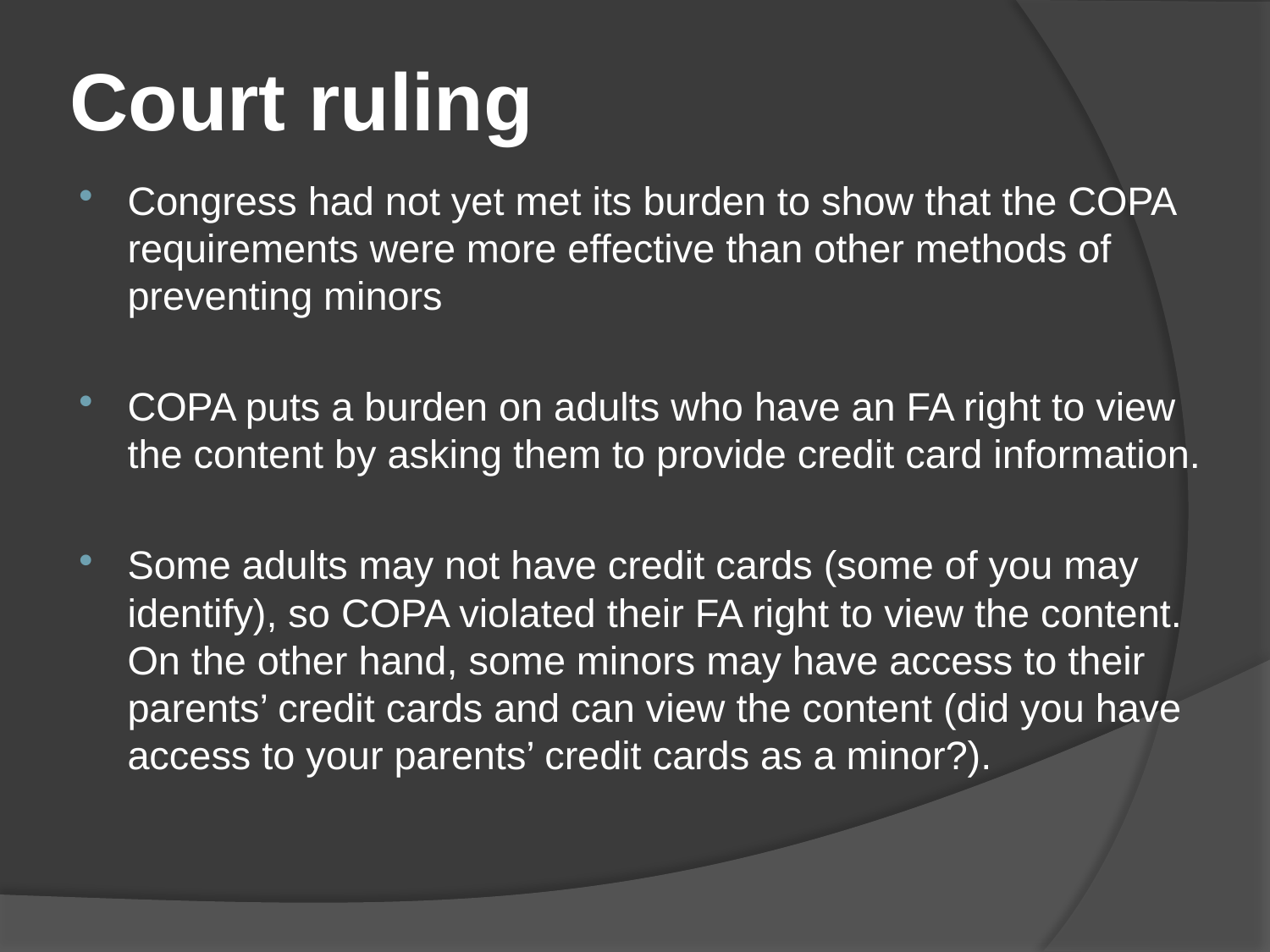

# Court ruling
Congress had not yet met its burden to show that the COPA requirements were more effective than other methods of preventing minors

COPA puts a burden on adults who have an FA right to view the content by asking them to provide credit card information.

Some adults may not have credit cards (some of you may identify), so COPA violated their FA right to view the content. On the other hand, some minors may have access to their parents’ credit cards and can view the content (did you have access to your parents’ credit cards as a minor?).